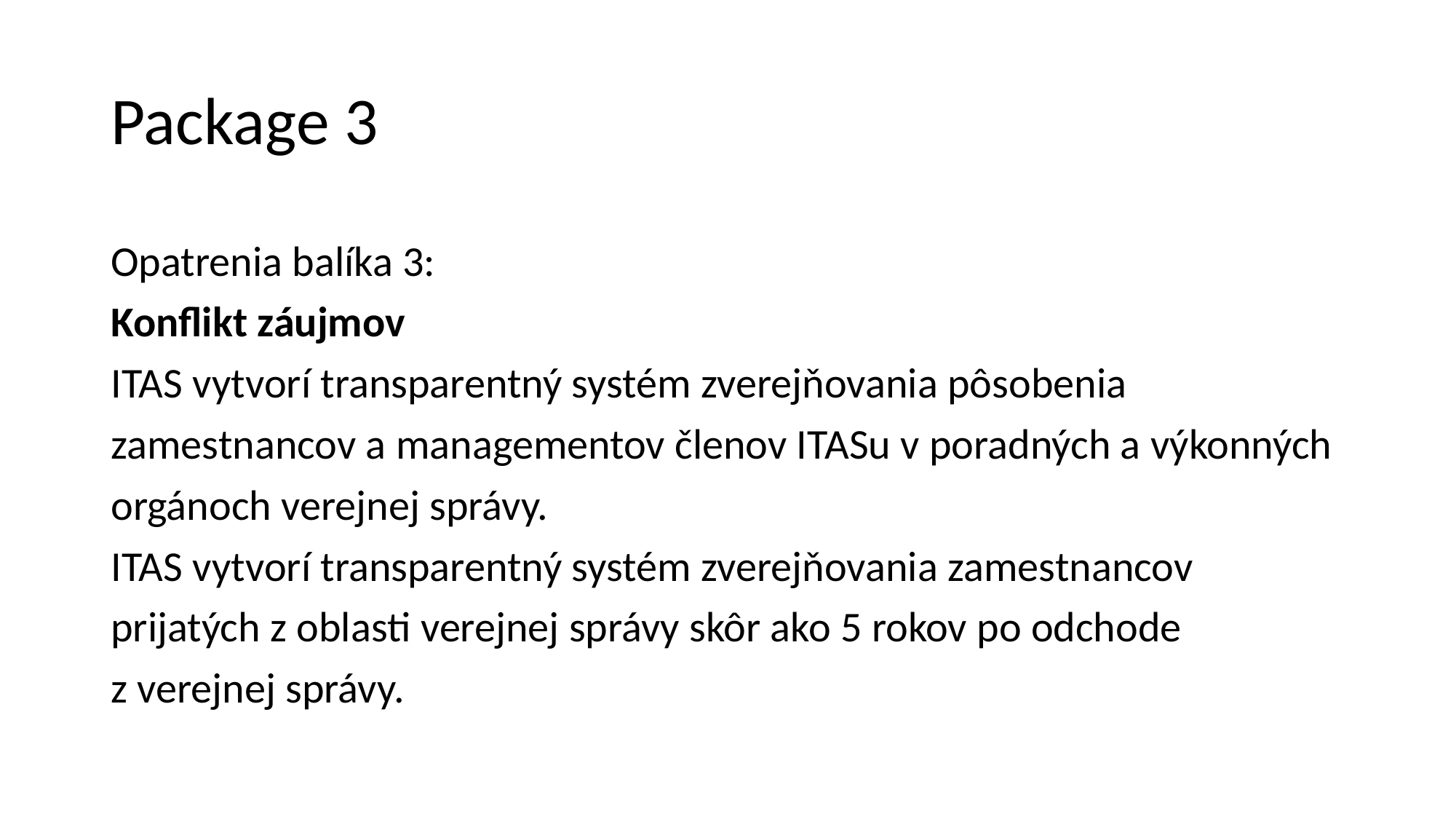

# Package 3
Opatrenia balíka 3:
Konflikt záujmov
ITAS vytvorí transparentný systém zverejňovania pôsobenia zamestnancov a managementov členov ITASu v poradných a výkonných orgánoch verejnej správy.
ITAS vytvorí transparentný systém zverejňovania zamestnancov prijatých z oblasti verejnej správy skôr ako 5 rokov po odchode z verejnej správy.